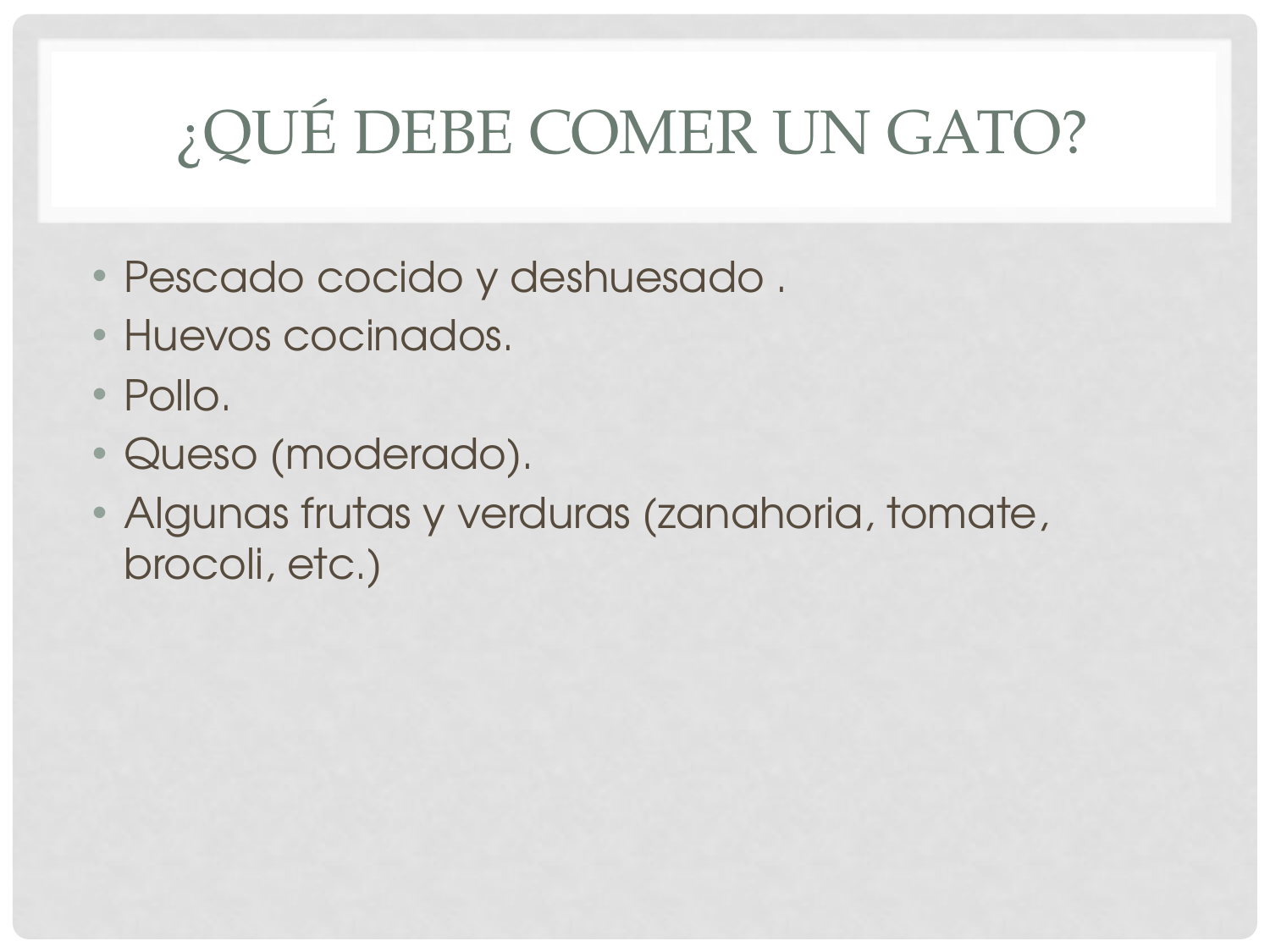

# ¿Qué debe comer un gato?
Pescado cocido y deshuesado .
Huevos cocinados.
Pollo.
Queso (moderado).
Algunas frutas y verduras (zanahoria, tomate, brocoli, etc.)